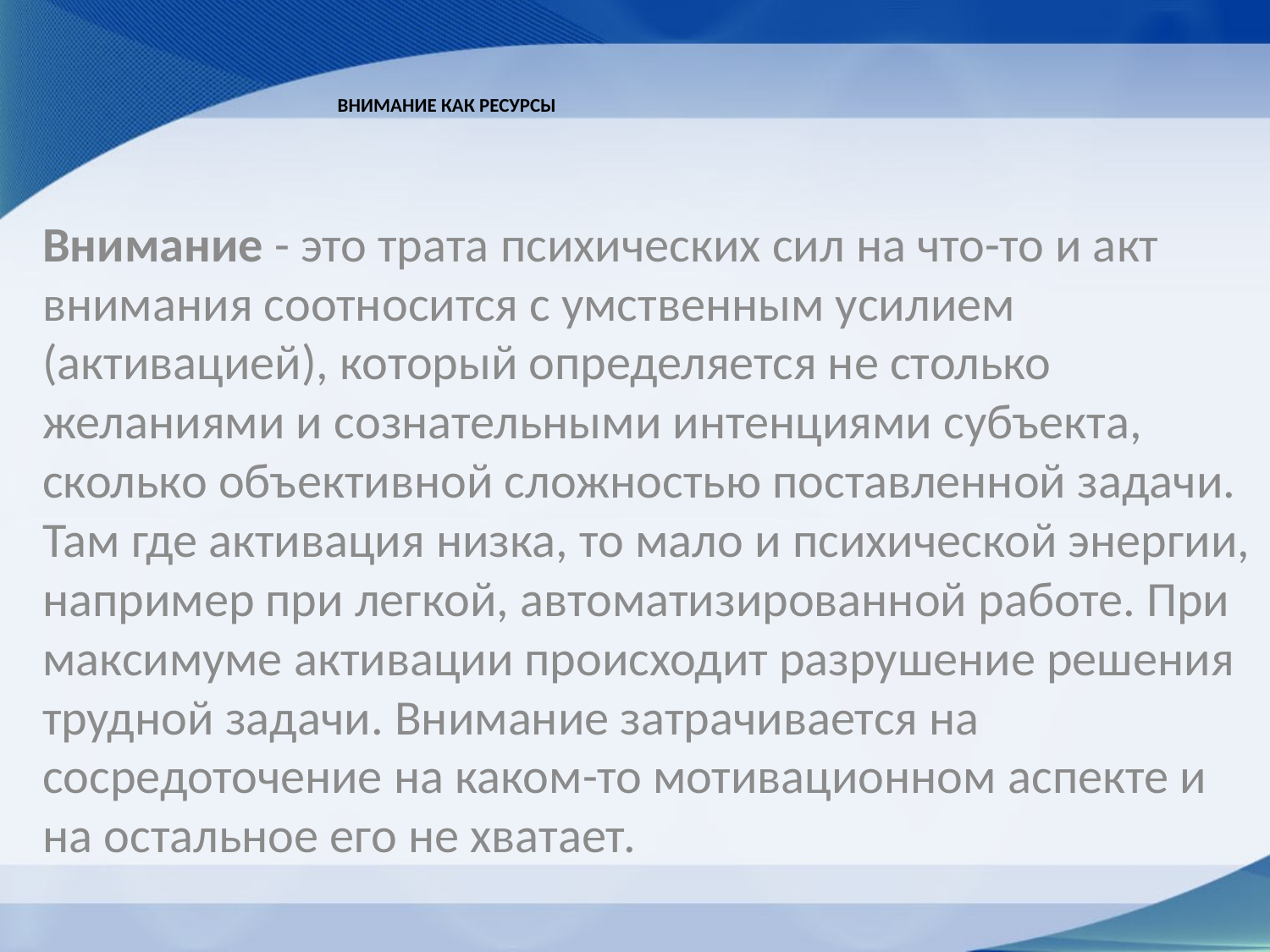

# Внимание как ресурсы
Внимание - это трата психических сил на что-то и акт внимания соотносится с умственным усилием (активацией), который определяется не столько желаниями и сознательными интенциями субъекта, сколько объективной сложностью поставленной задачи. Там где активация низка, то мало и психической энергии, например при легкой, автоматизированной работе. При максимуме активации происходит разрушение решения трудной задачи. Внимание затрачивается на сосредоточение на каком-то мотивационном аспекте и на остальное его не хватает.